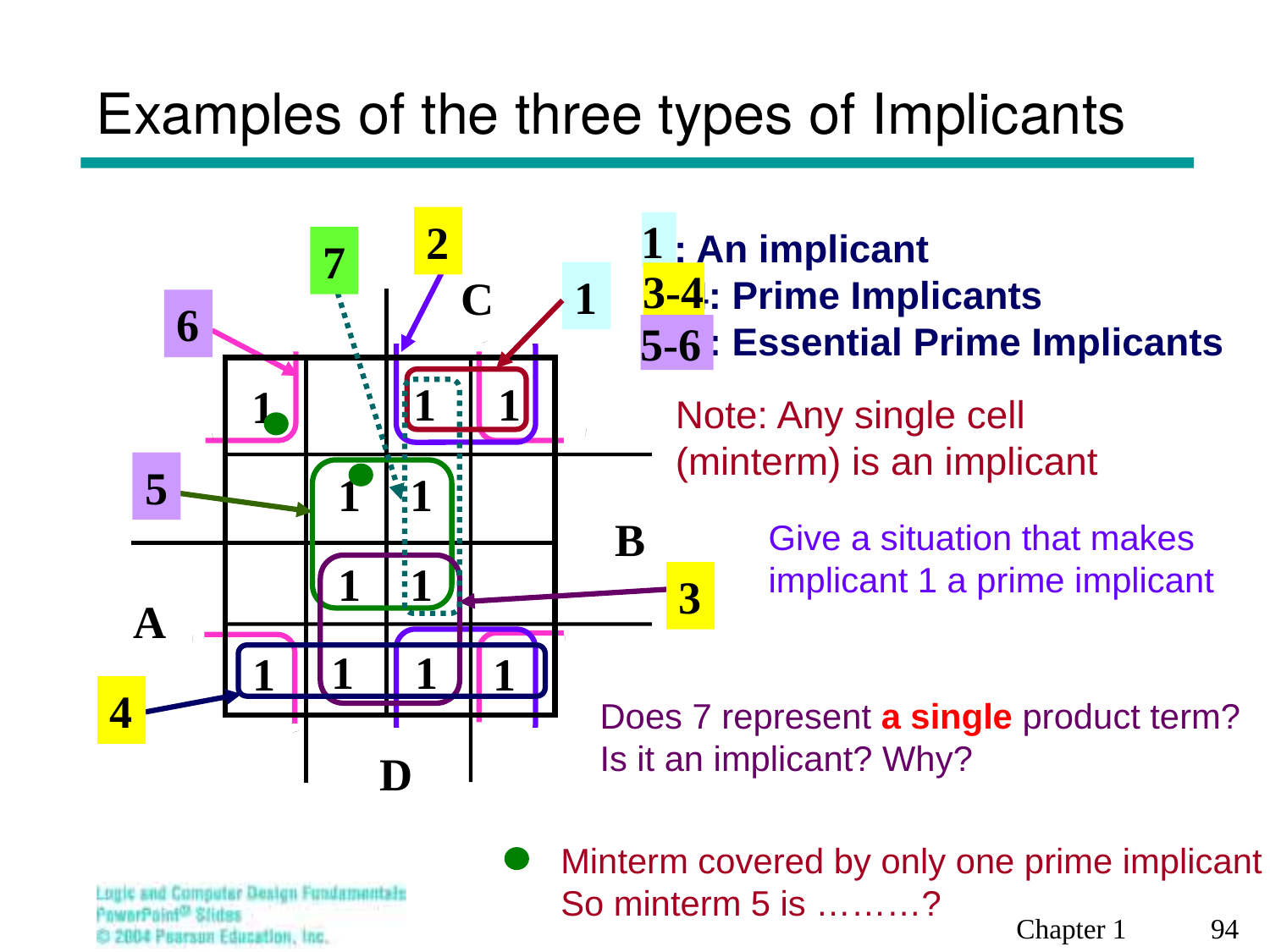

# Examples of the three types of Implicants
2
7

1
C

1
1
1

1
1
B

1
1
A

1
1

1
1

D

6

5

3

4

1

1: An implicant
2-4: Prime Implicants
5-6: Essential Prime Implicants
3-4
5-6
Note: Any single cell (minterm) is an implicant
Give a situation that makes implicant 1 a prime implicant
Does 7 represent a single product term?
Is it an implicant? Why?
        Minterm covered by only one prime implicant
        So minterm 5 is ………?

Chapter 1            94